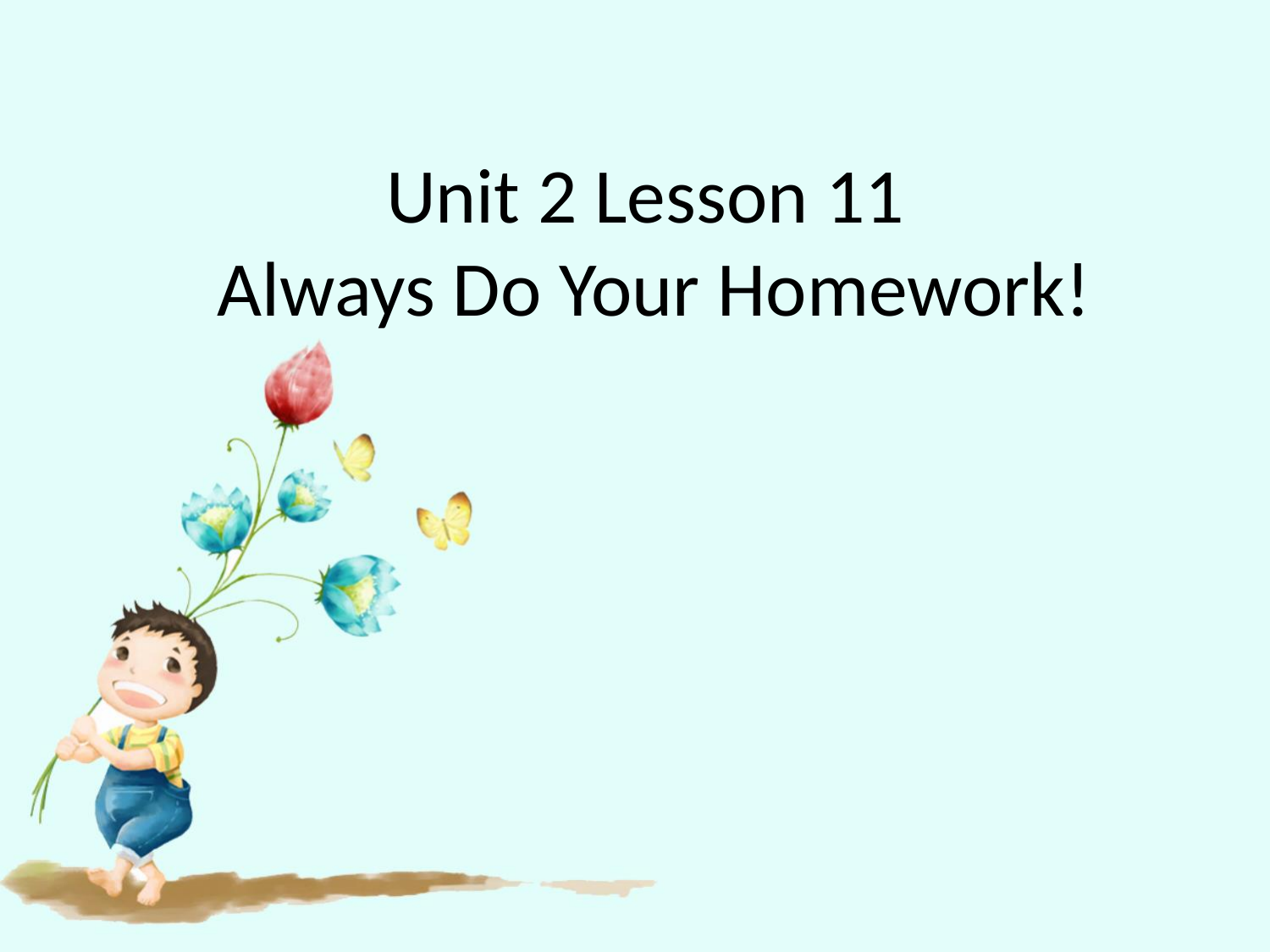

Unit 2 Lesson 11
Always Do Your Homework!